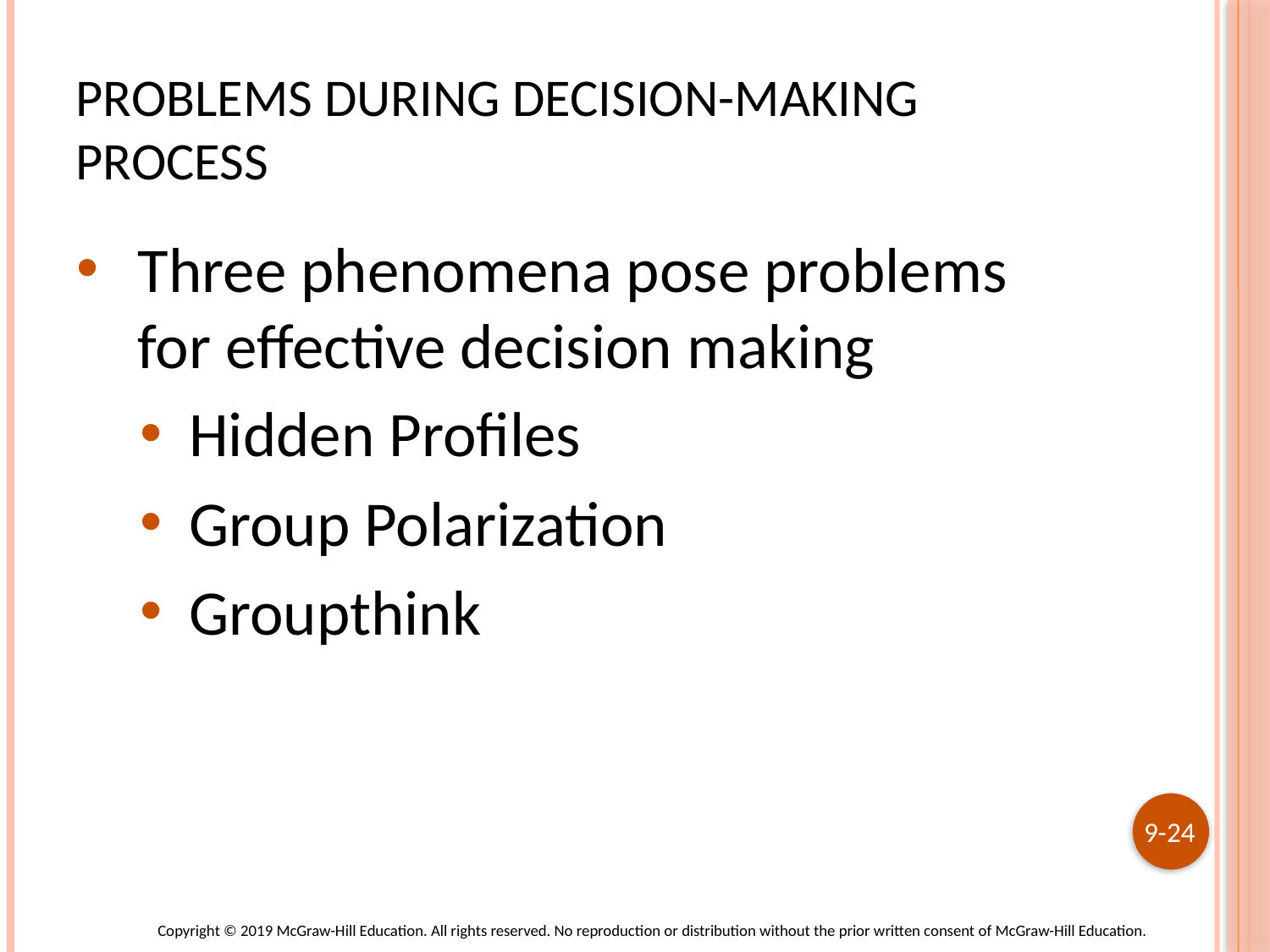

# Problems During Decision-Making Process
Three phenomena pose problems for effective decision making
Hidden Profiles
Group Polarization
Groupthink